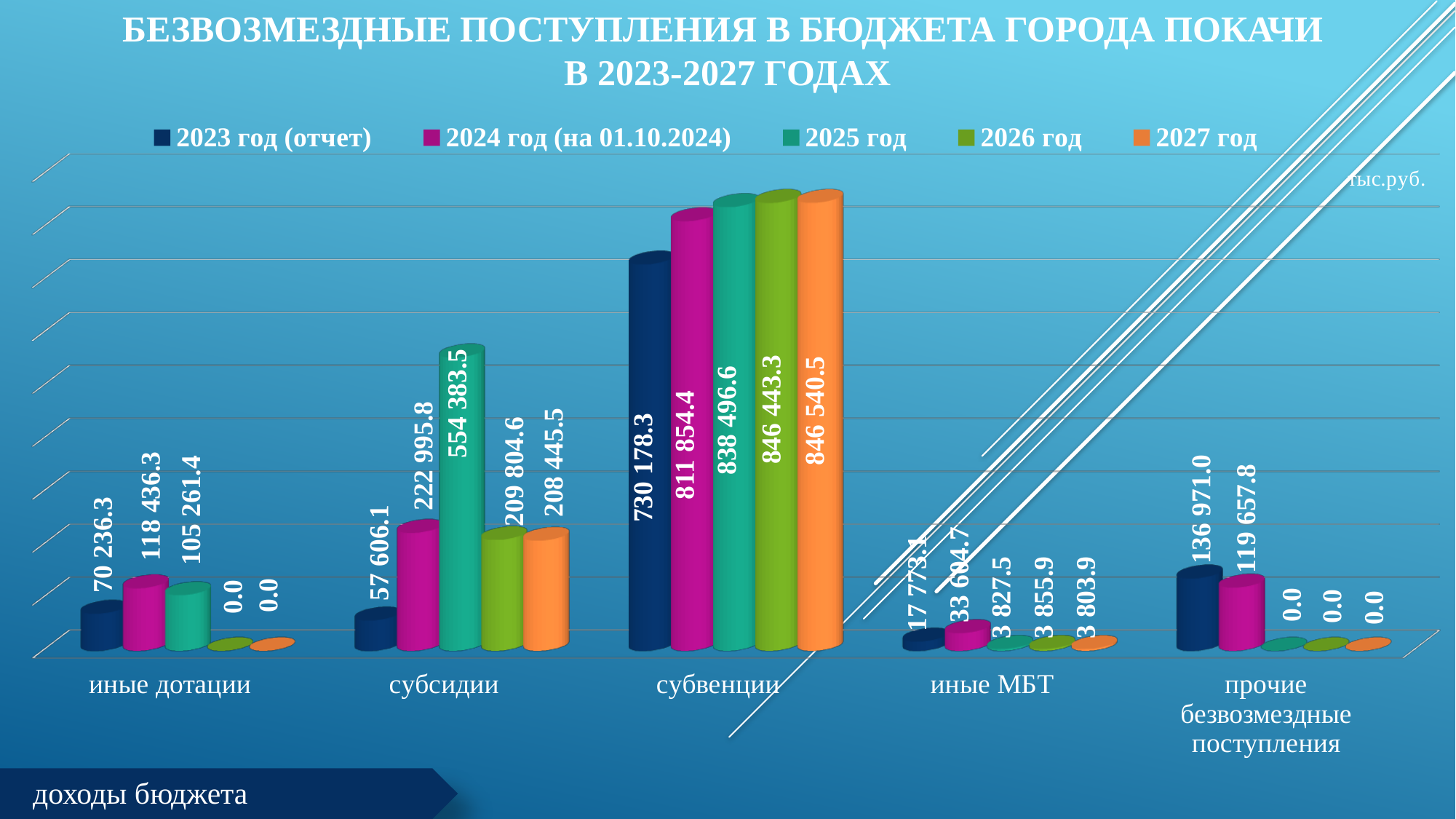

# Безвозмездные поступления в бюджета города Покачи в 2023-2027 годах

[unsupported chart]

доходы бюджета